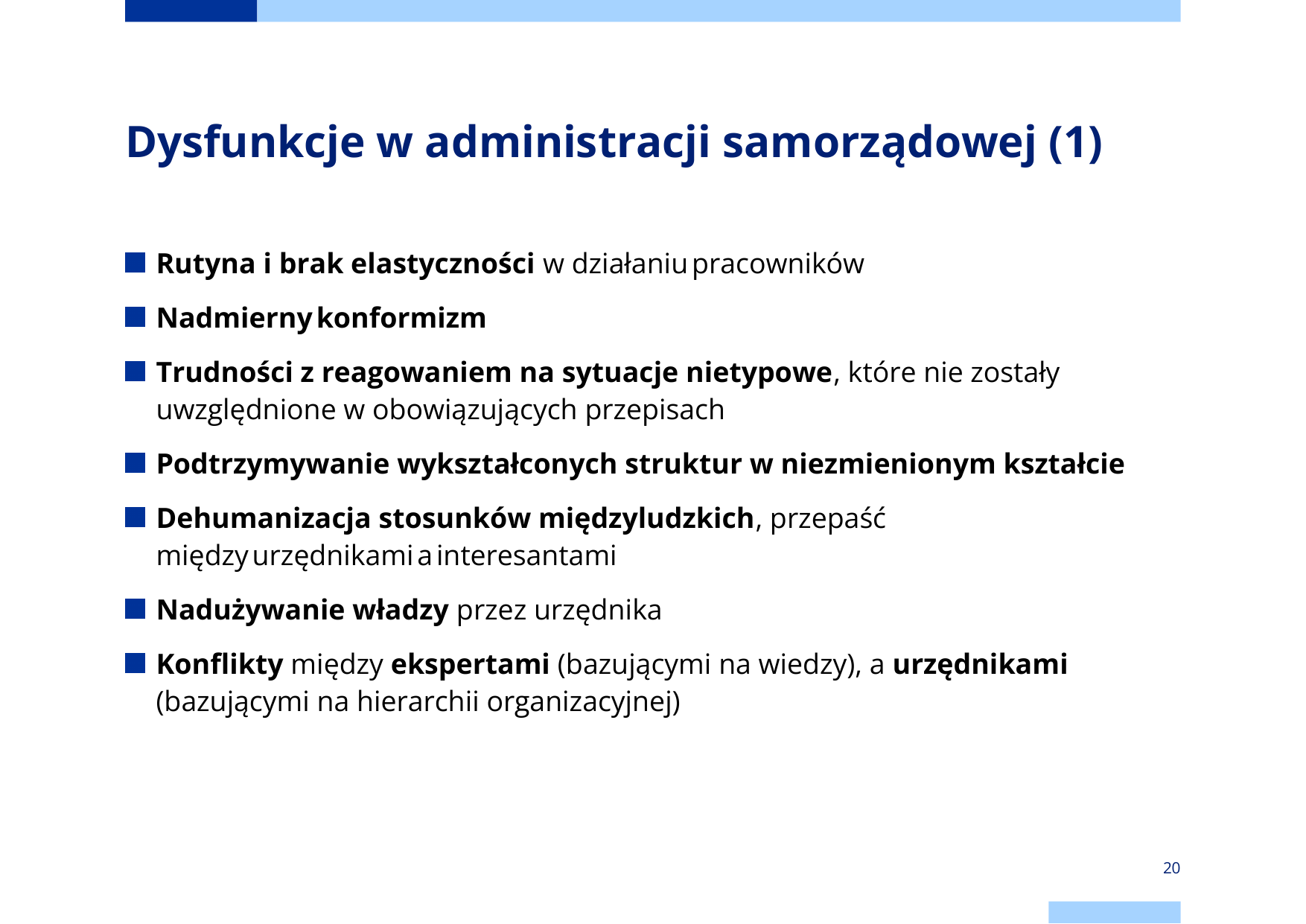

# Dysfunkcje w administracji samorządowej (1)
Rutyna i brak elastyczności w działaniu pracowników
Nadmierny konformizm
Trudności z reagowaniem na sytuacje nietypowe, które nie zostały uwzględnione w obowiązujących przepisach
Podtrzymywanie wykształconych struktur w niezmienionym kształcie
Dehumanizacja stosunków międzyludzkich, przepaść między urzędnikami a interesantami
Nadużywanie władzy przez urzędnika
Konflikty między ekspertami (bazującymi na wiedzy), a urzędnikami (bazującymi na hierarchii organizacyjnej)

20